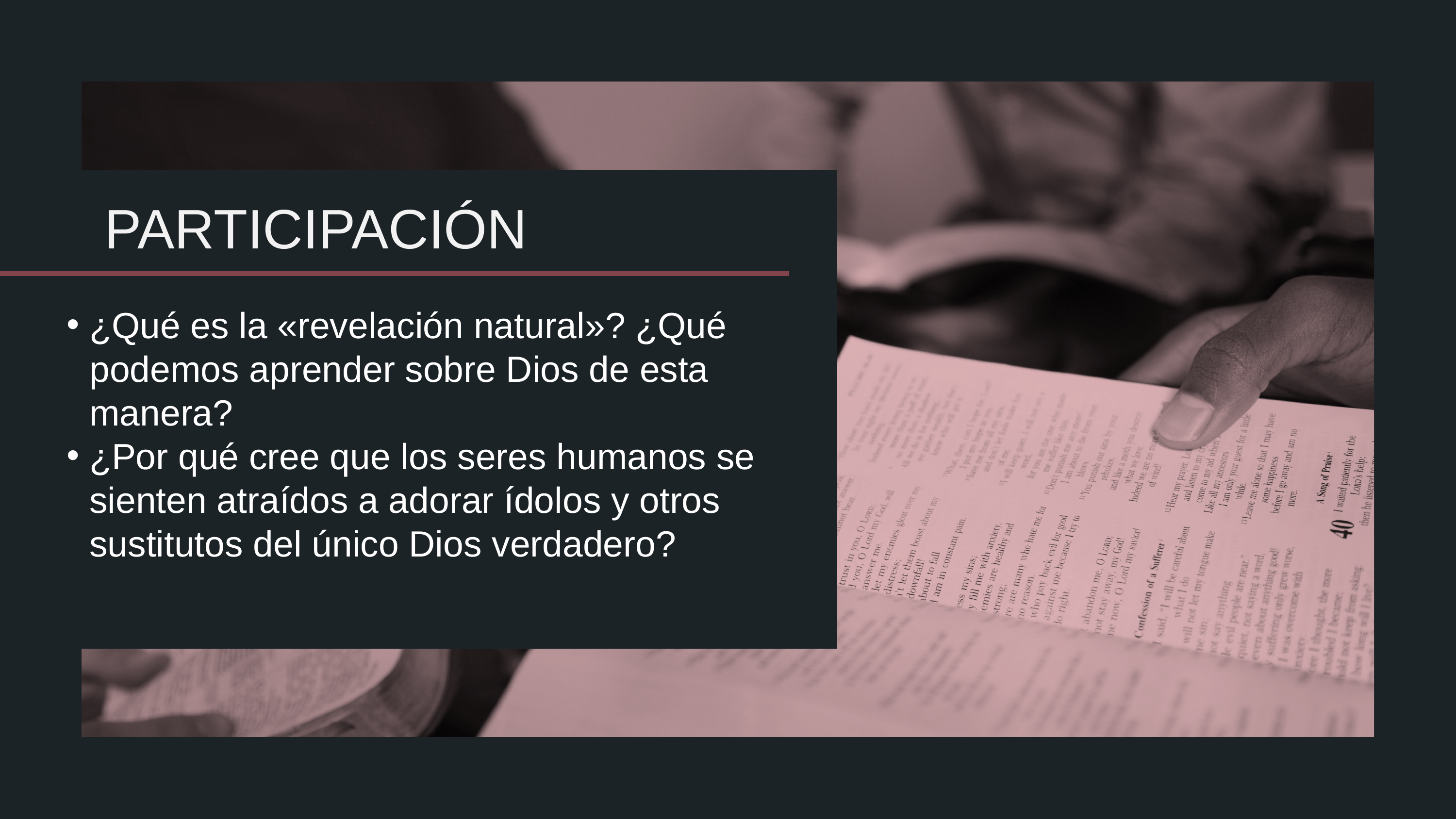

¿Qué es la «revelación natural»? ¿Qué podemos aprender sobre Dios de esta manera?
¿Por qué cree que los seres humanos se sienten atraídos a adorar ídolos y otros sustitutos del único Dios verdadero?